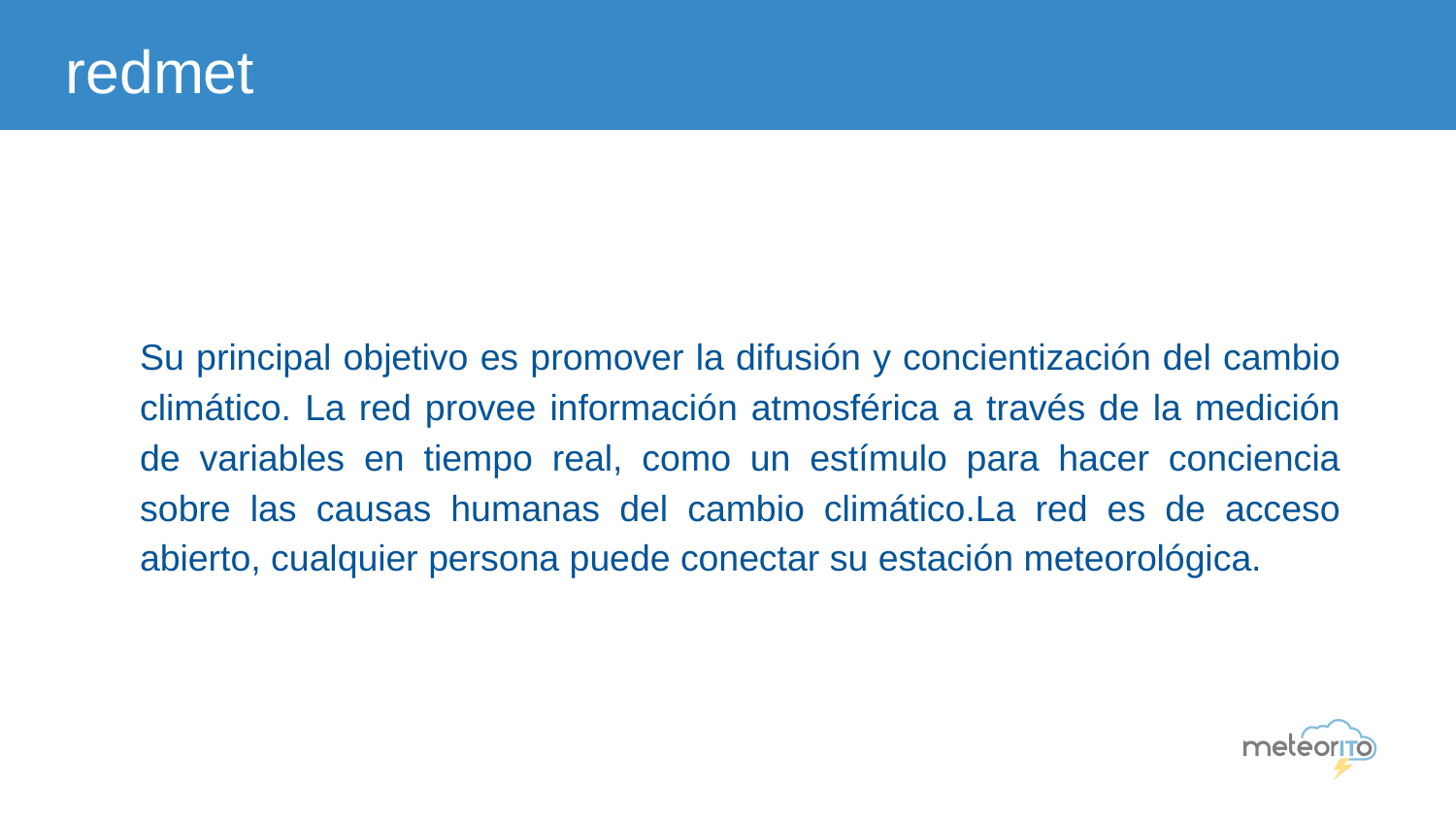

# redmet
Su principal objetivo es promover la difusión y concientización del cambio climático. La red provee información atmosférica a través de la medición de variables en tiempo real, como un estímulo para hacer conciencia sobre las causas humanas del cambio climático.La red es de acceso abierto, cualquier persona puede conectar su estación meteorológica.